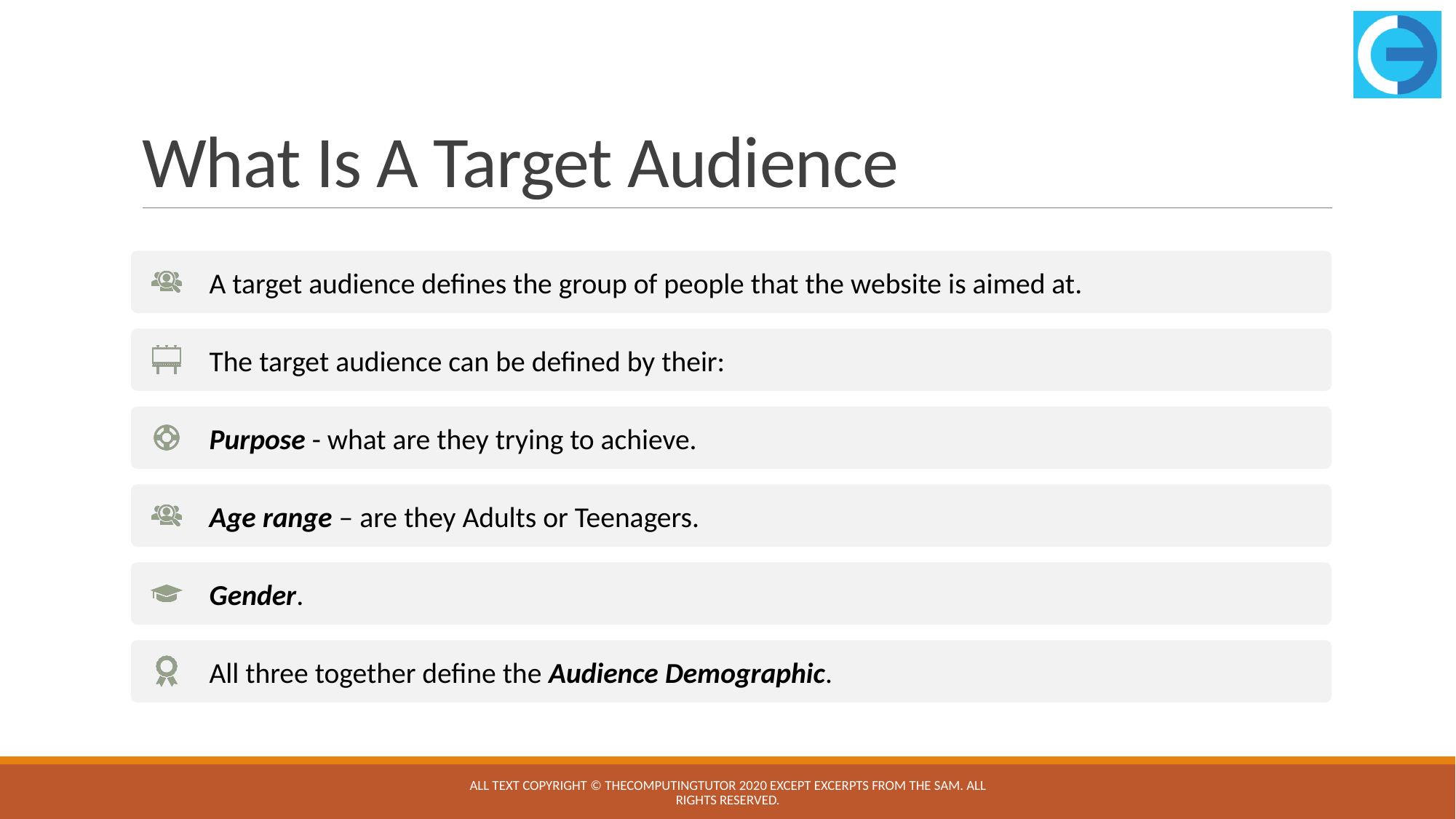

# What Is A Target Audience
A target audience defines the group of people that the website is aimed at.
The target audience can be defined by their:
Purpose - what are they trying to achieve.
Age range – are they Adults or Teenagers.
Gender.
All three together define the Audience Demographic.
All text copyright © TheComputingTutor 2020 except excerpts from the SAM. All rights Reserved.